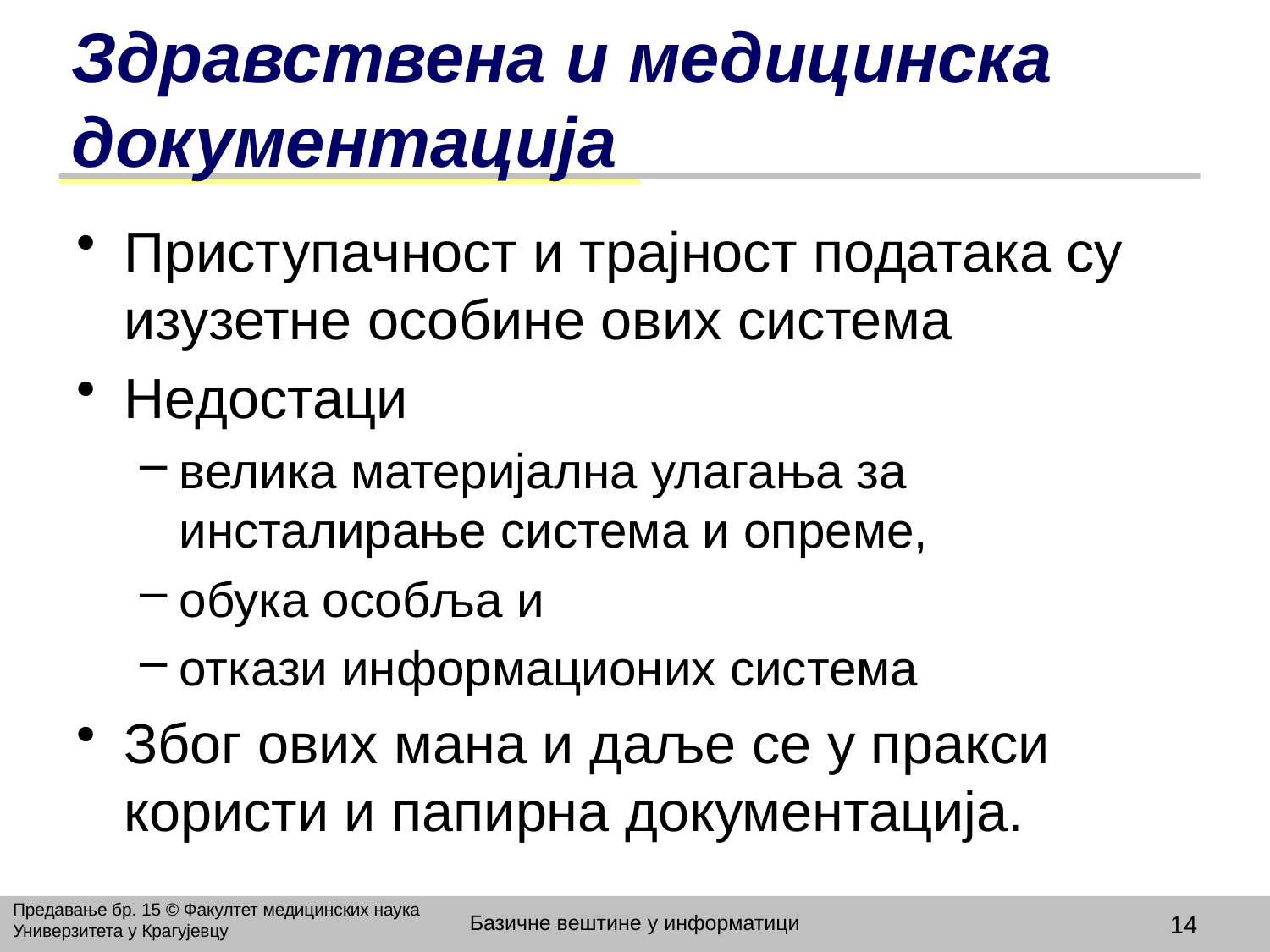

# Здравствена и медицинска документација
Приступачност и трајност података су изузетне особине ових система
Недостаци
велика материјална улагања за инсталирање система и опреме,
обука особља и
откази информационих система
Због ових мана и даље се у пракси користи и папирна документација.

Предавање бр. 15 © Факултет медицинских наука Универзитета у Крагујевцу
Базичне вештине у информатици
14